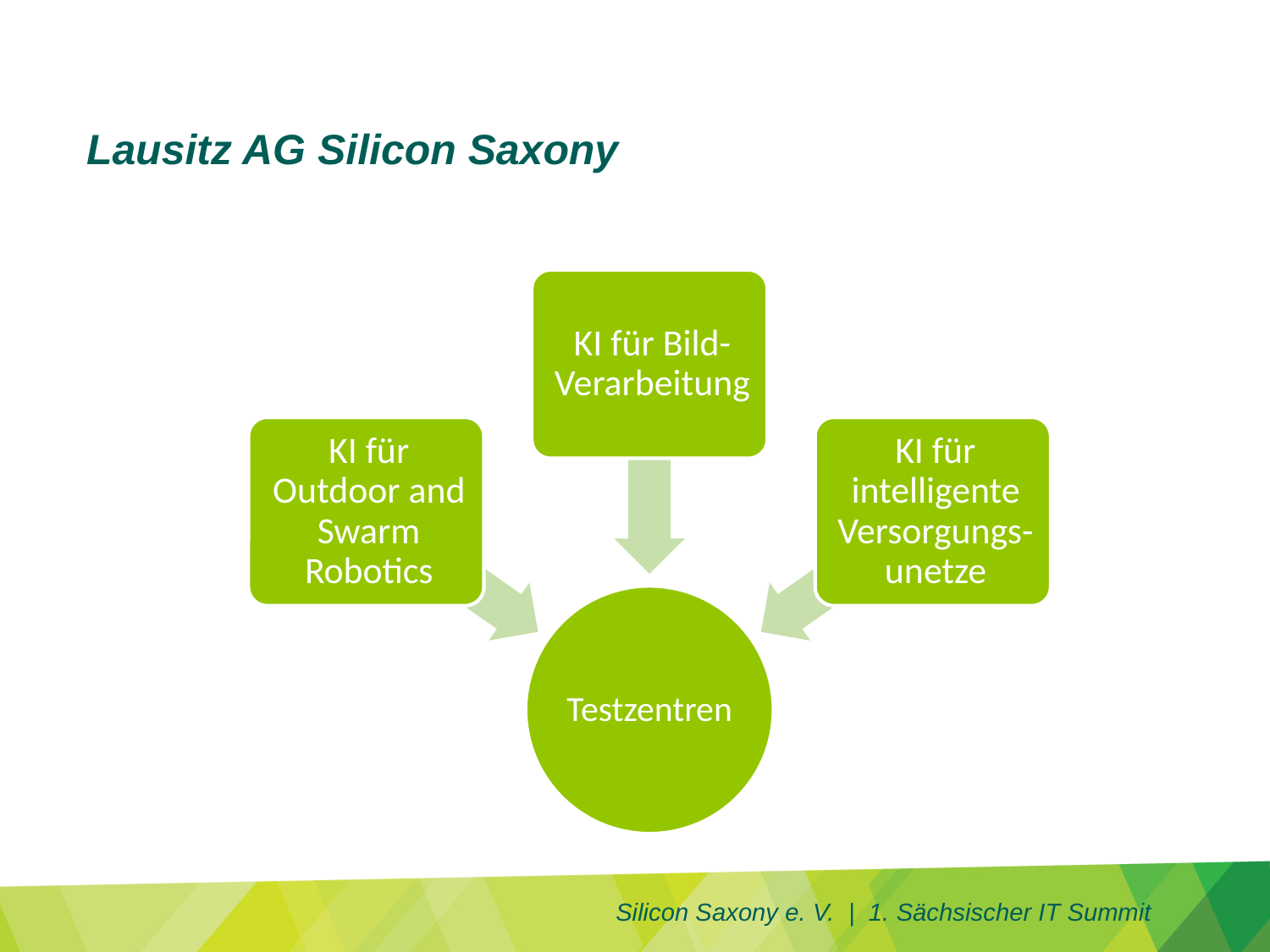

Lausitz AG Silicon Saxony

Testzentren
KI für Outdoor and Swarm Robotics
KI für Bild-Verarbeitung
KI für intelligente Versorgungs- unetze